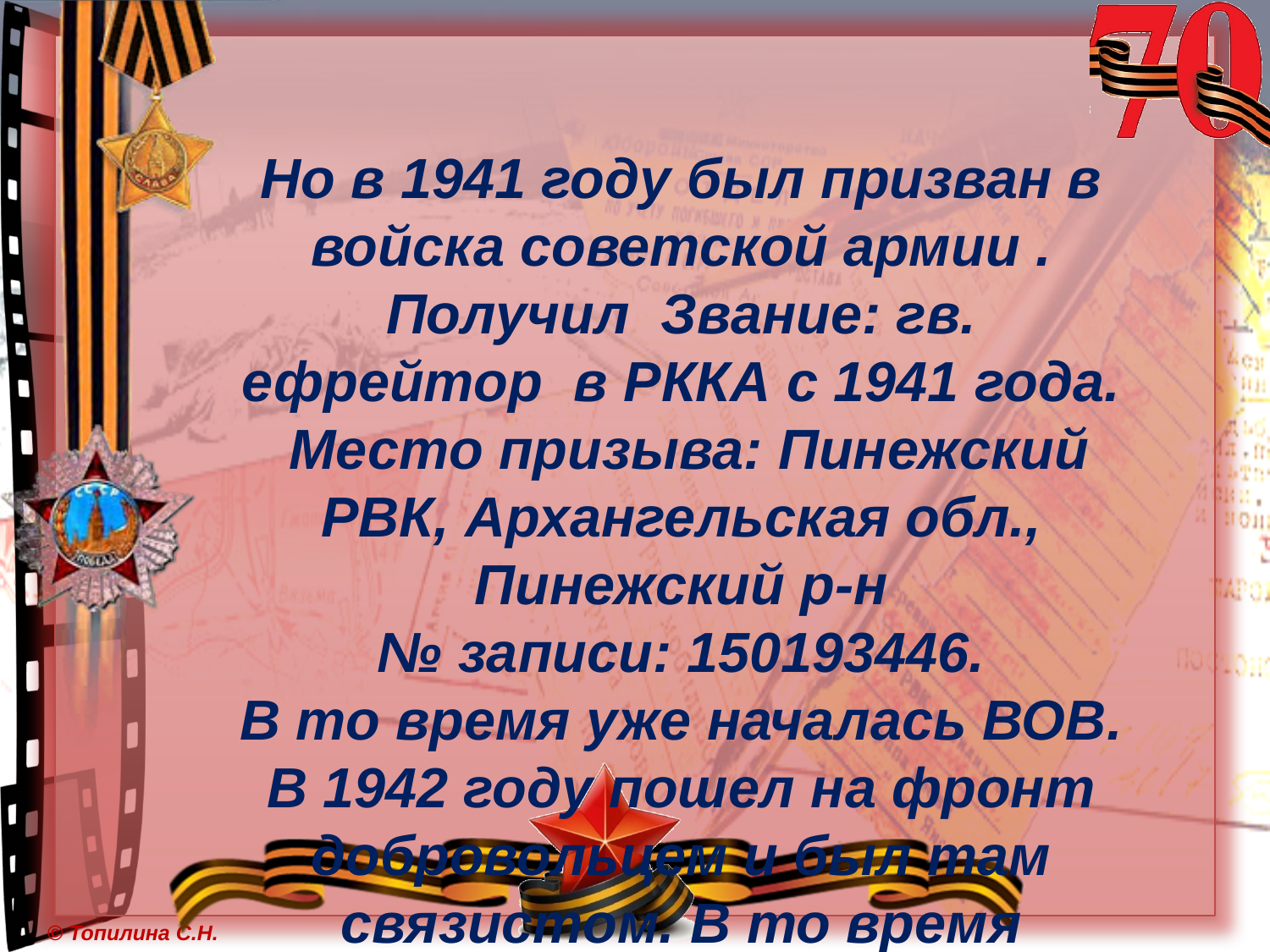

Но в 1941 году был призван в войска советской армии . Получил  Звание: гв. ефрейтор  в РККА с 1941 года.  Место призыва: Пинежский РВК, Архангельская обл., Пинежский р-н
№ записи: 150193446.
В то время уже началась ВОВ.
В 1942 году пошел на фронт добровольцем и был там связистом. В то время началась битва за Сталининград.